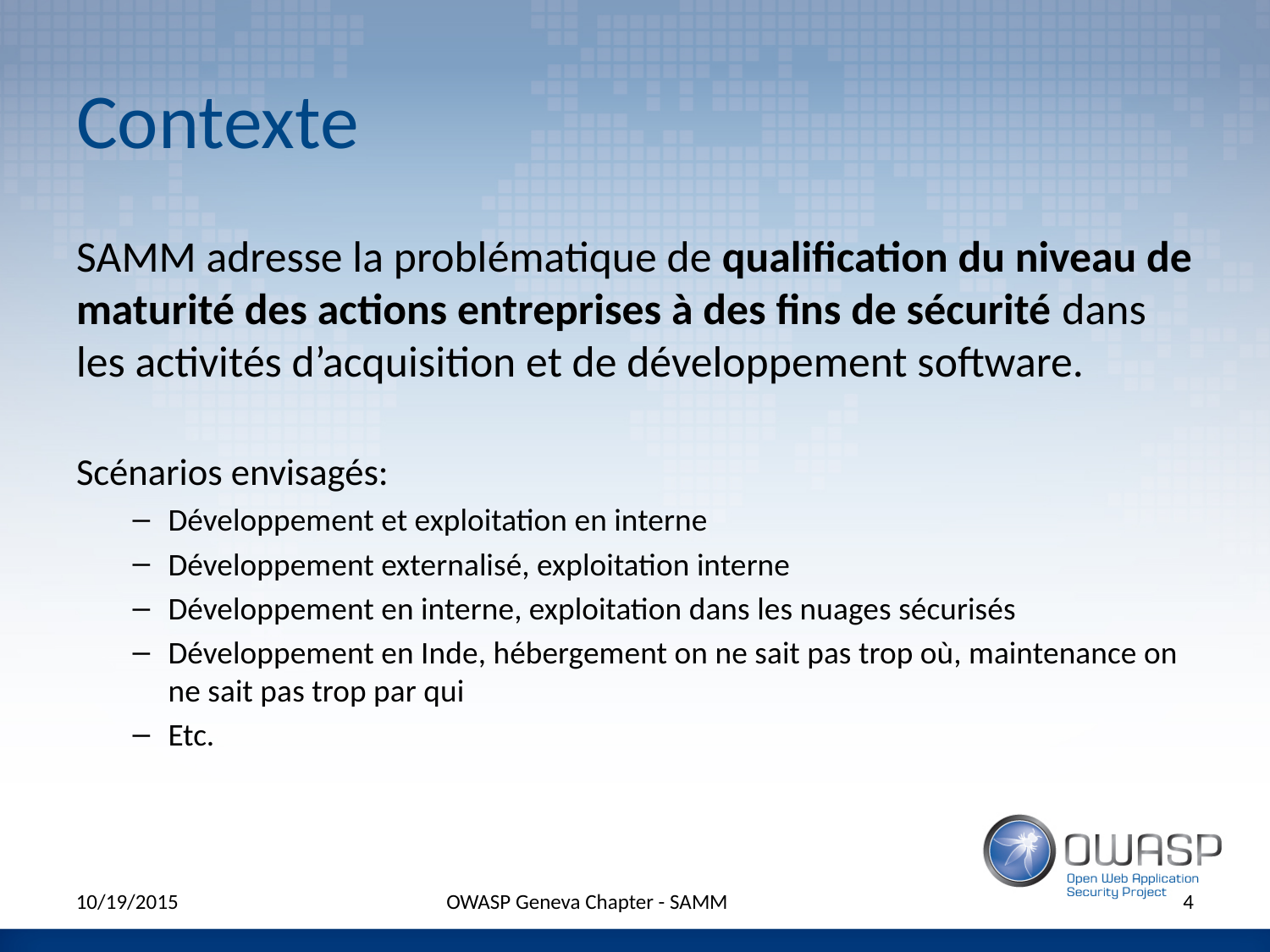

# Contexte
SAMM adresse la problématique de qualification du niveau de maturité des actions entreprises à des fins de sécurité dans les activités d’acquisition et de développement software.

Scénarios envisagés:
Développement et exploitation en interne
Développement externalisé, exploitation interne
Développement en interne, exploitation dans les nuages sécurisés
Développement en Inde, hébergement on ne sait pas trop où, maintenance on ne sait pas trop par qui
Etc.
10/19/2015
OWASP Geneva Chapter - SAMM
4